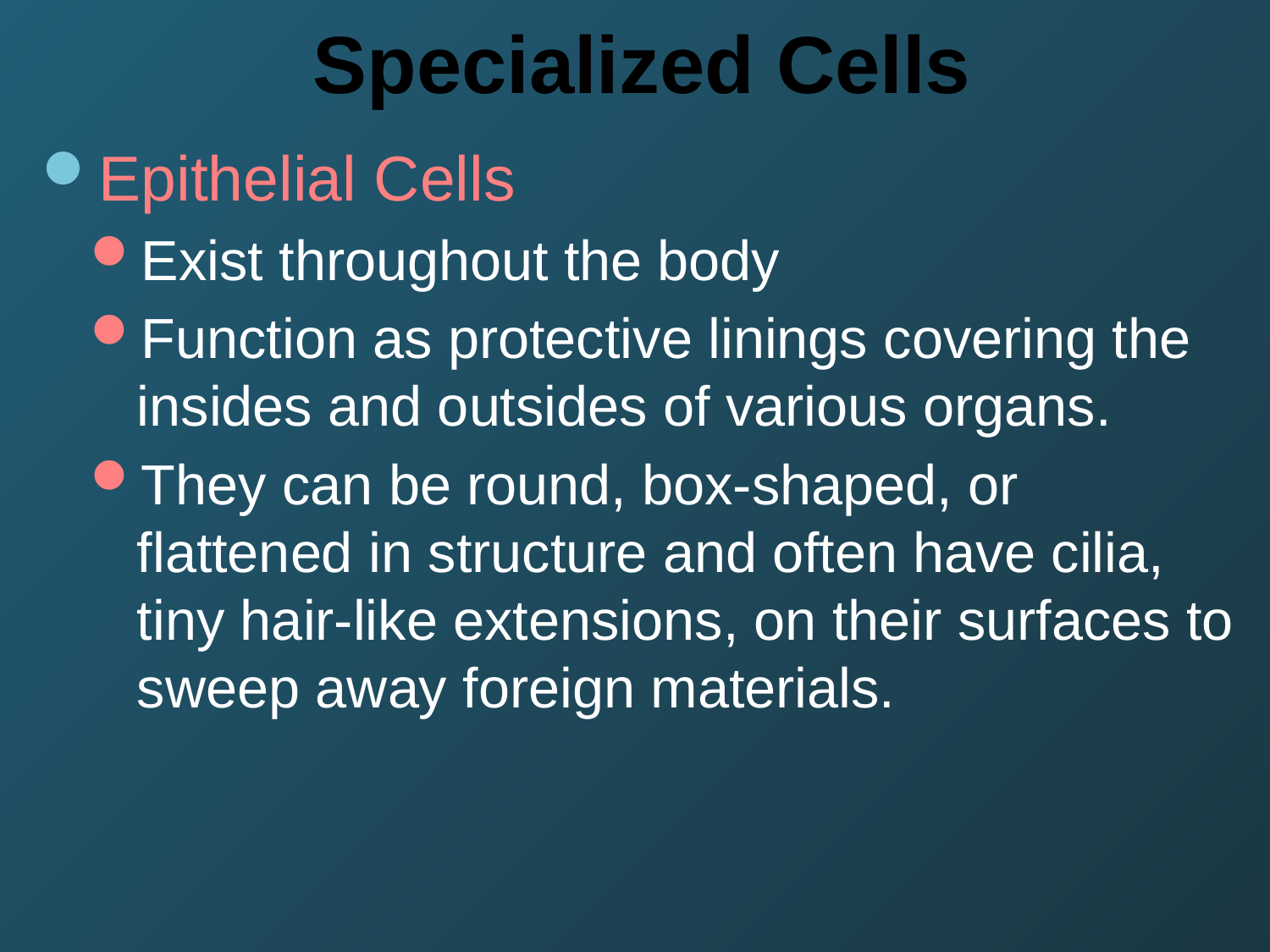

# Specialized Cells
Epithelial Cells
Exist throughout the body
Function as protective linings covering the insides and outsides of various organs.
They can be round, box-shaped, or flattened in structure and often have cilia, tiny hair-like extensions, on their surfaces to sweep away foreign materials.